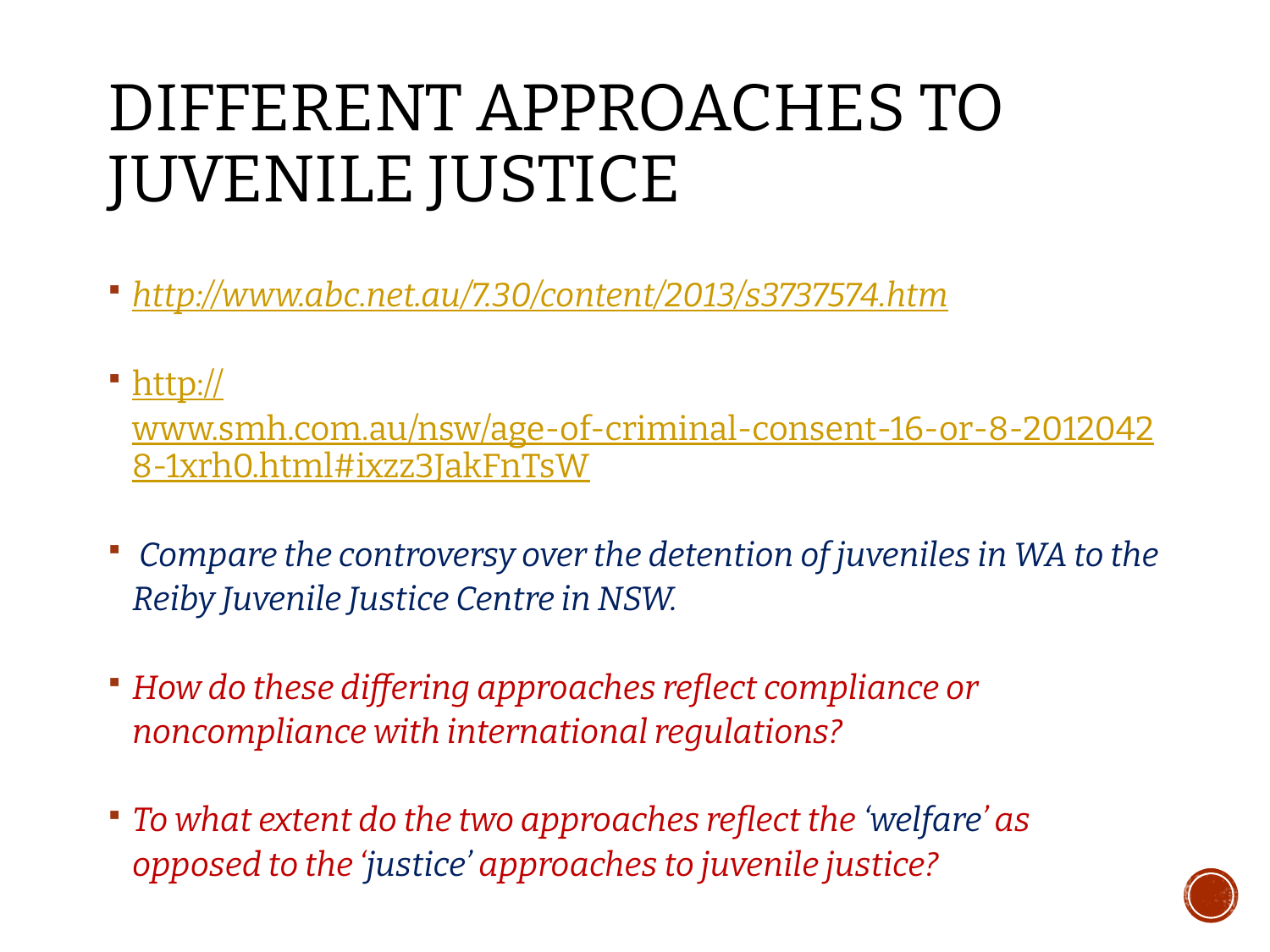

# Different approaches to juvenile justice

http://www.abc.net.au/7.30/content/2013/s3737574.htm

http://www.smh.com.au/nsw/age-of-criminal-consent-16-or-8-20120428-1xrh0.html#ixzz3JakFnTsW

 Compare the controversy over the detention of juveniles in WA to the Reiby Juvenile Justice Centre in NSW.

How do these differing approaches reflect compliance or noncompliance with international regulations?

To what extent do the two approaches reflect the ‘welfare’ as opposed to the ‘justice’ approaches to juvenile justice?